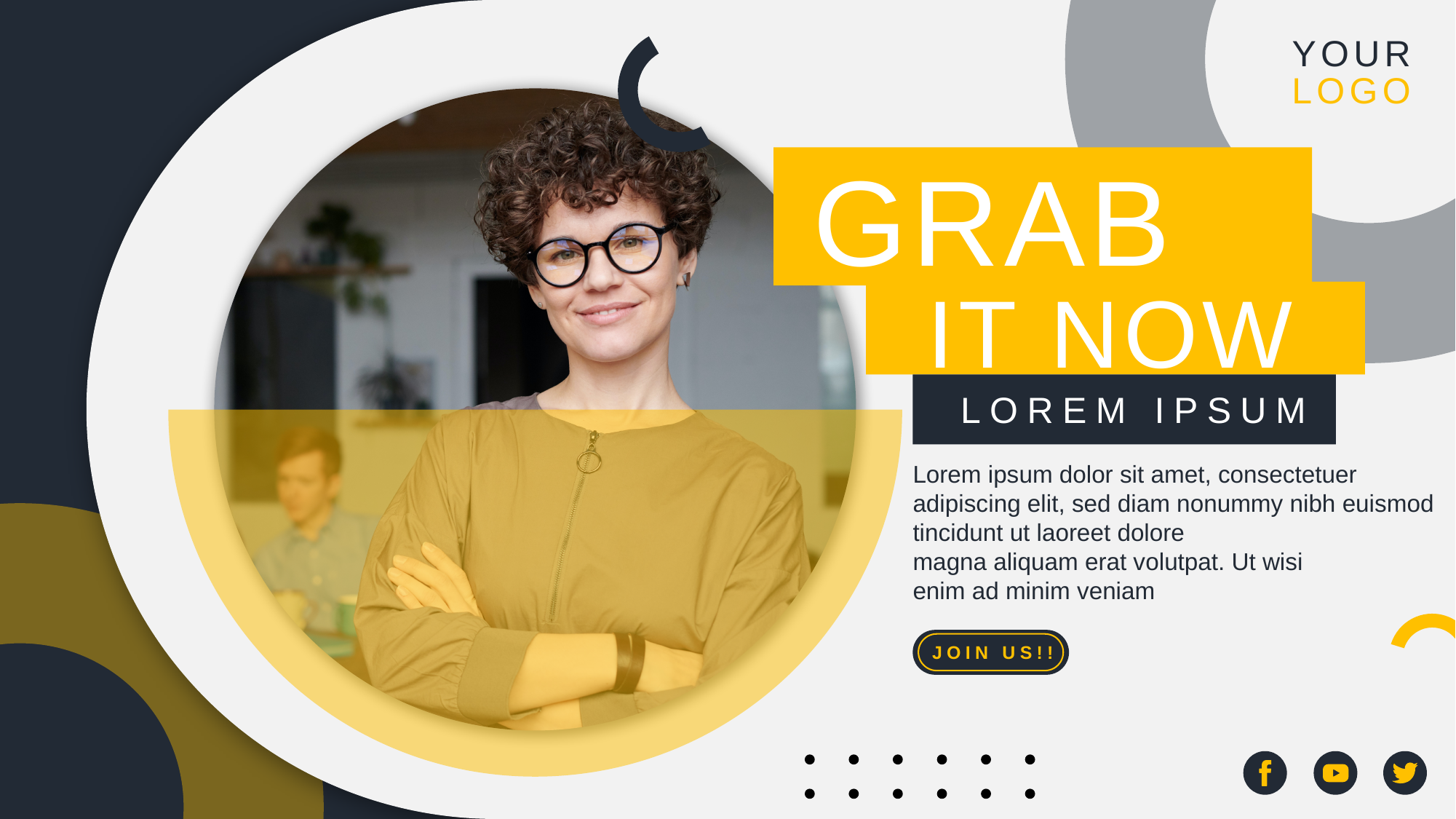

YOUR

LOGO

GRAB

IT NOW

LOREM IPSUM
Lorem ipsum dolor sit amet, consectetuer adipiscing elit, sed diam nonummy nibh euismod tincidunt ut laoreet dolore
magna aliquam erat volutpat. Ut wisi
enim ad minim veniam

JOIN US!!